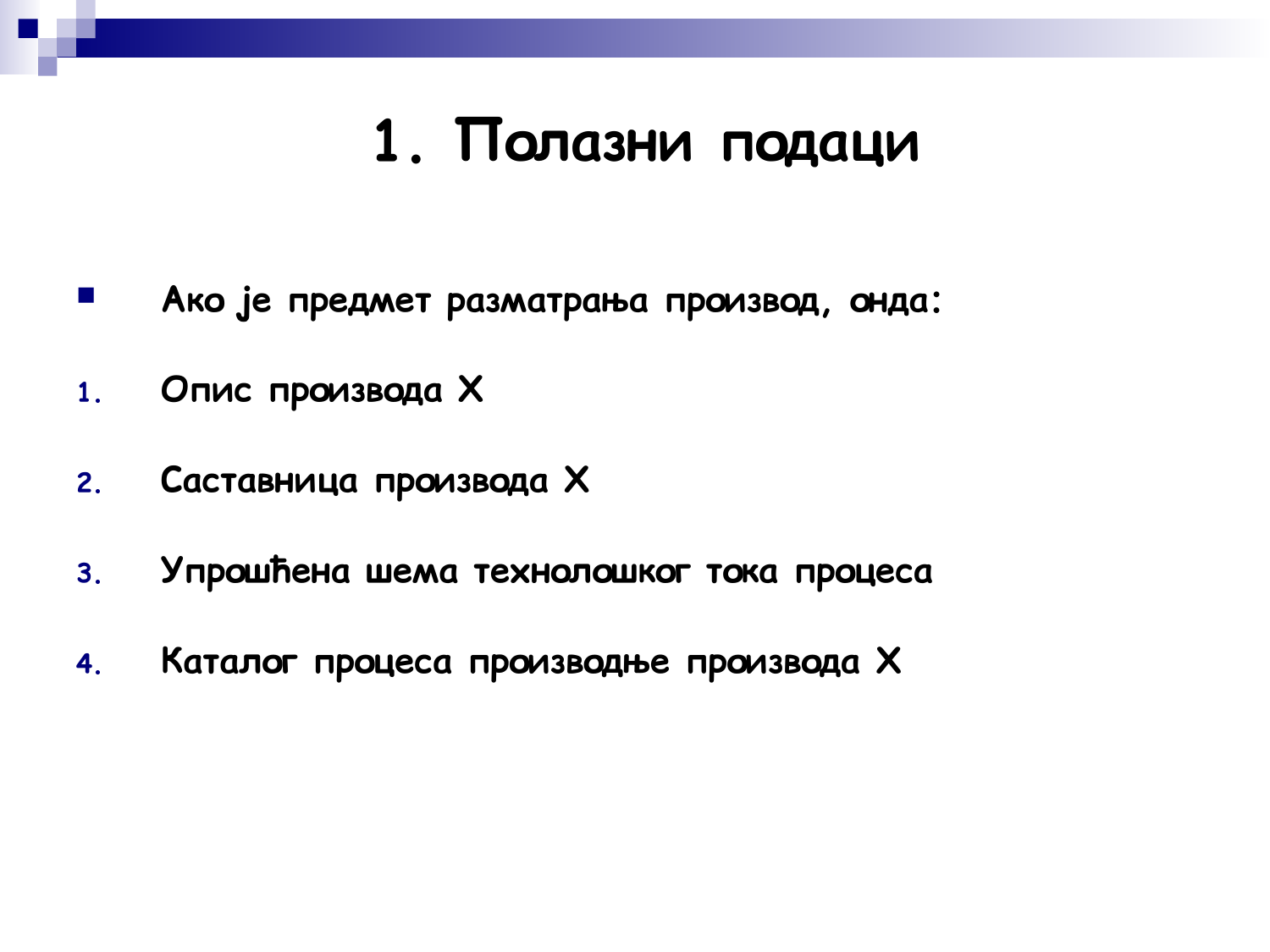

# 1. Полазни подаци
Ако је предмет разматрања производ, онда:

Опис производа X

Саставница производа X

Упрошћена шема технолошког тока процеса

Каталог процеса производње производа X